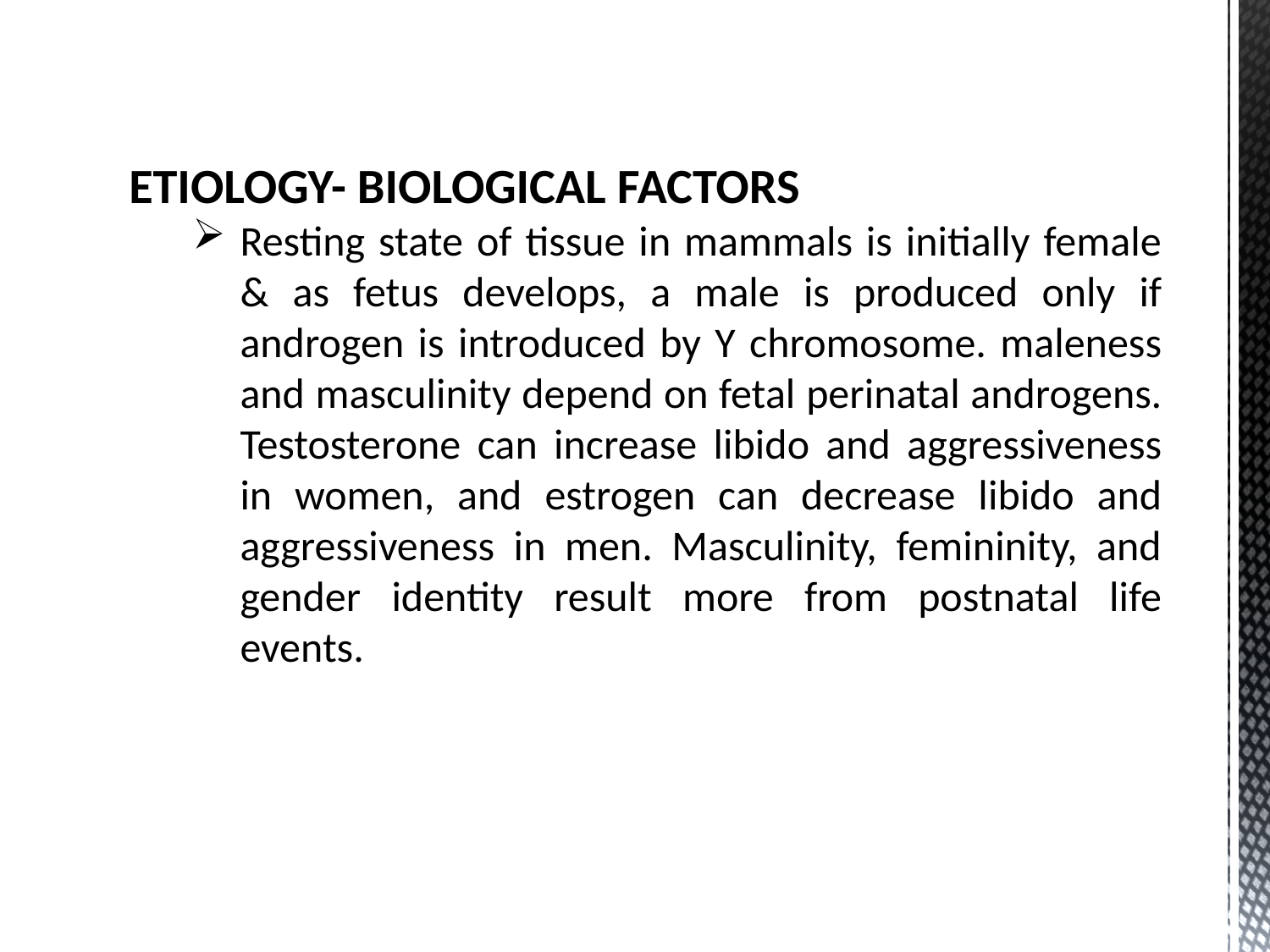

ETIOLOGY- BIOLOGICAL FACTORS
Resting state of tissue in mammals is initially female & as fetus develops, a male is produced only if androgen is introduced by Y chromosome. maleness and masculinity depend on fetal perinatal androgens. Testosterone can increase libido and aggressiveness in women, and estrogen can decrease libido and aggressiveness in men. Masculinity, femininity, and gender identity result more from postnatal life events.